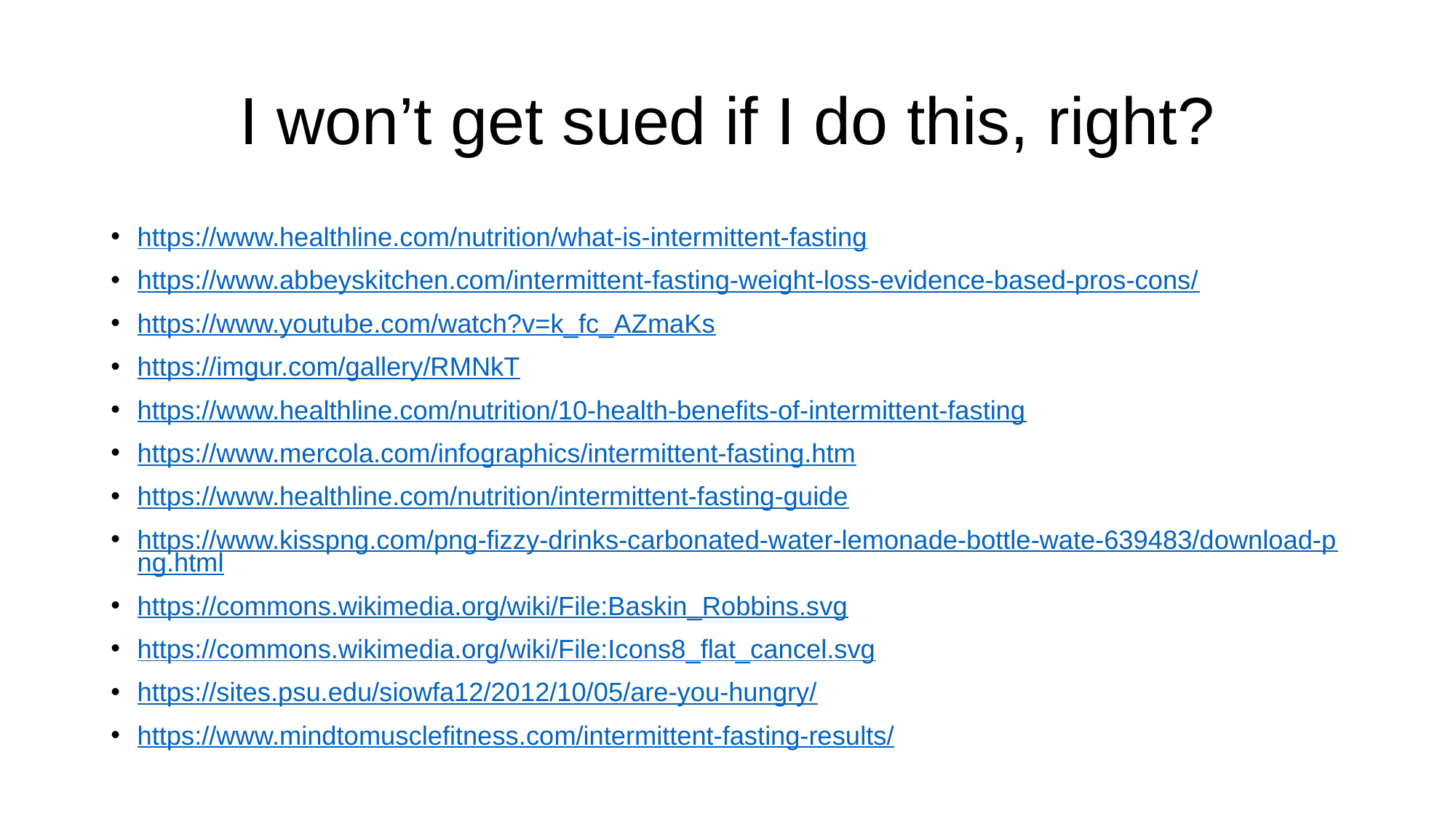

# I won’t get sued if I do this, right?
https://www.healthline.com/nutrition/what-is-intermittent-fasting
https://www.abbeyskitchen.com/intermittent-fasting-weight-loss-evidence-based-pros-cons/
https://www.youtube.com/watch?v=k_fc_AZmaKs
https://imgur.com/gallery/RMNkT
https://www.healthline.com/nutrition/10-health-benefits-of-intermittent-fasting
https://www.mercola.com/infographics/intermittent-fasting.htm
https://www.healthline.com/nutrition/intermittent-fasting-guide
https://www.kisspng.com/png-fizzy-drinks-carbonated-water-lemonade-bottle-wate-639483/download-png.html
https://commons.wikimedia.org/wiki/File:Baskin_Robbins.svg
https://commons.wikimedia.org/wiki/File:Icons8_flat_cancel.svg
https://sites.psu.edu/siowfa12/2012/10/05/are-you-hungry/
https://www.mindtomusclefitness.com/intermittent-fasting-results/